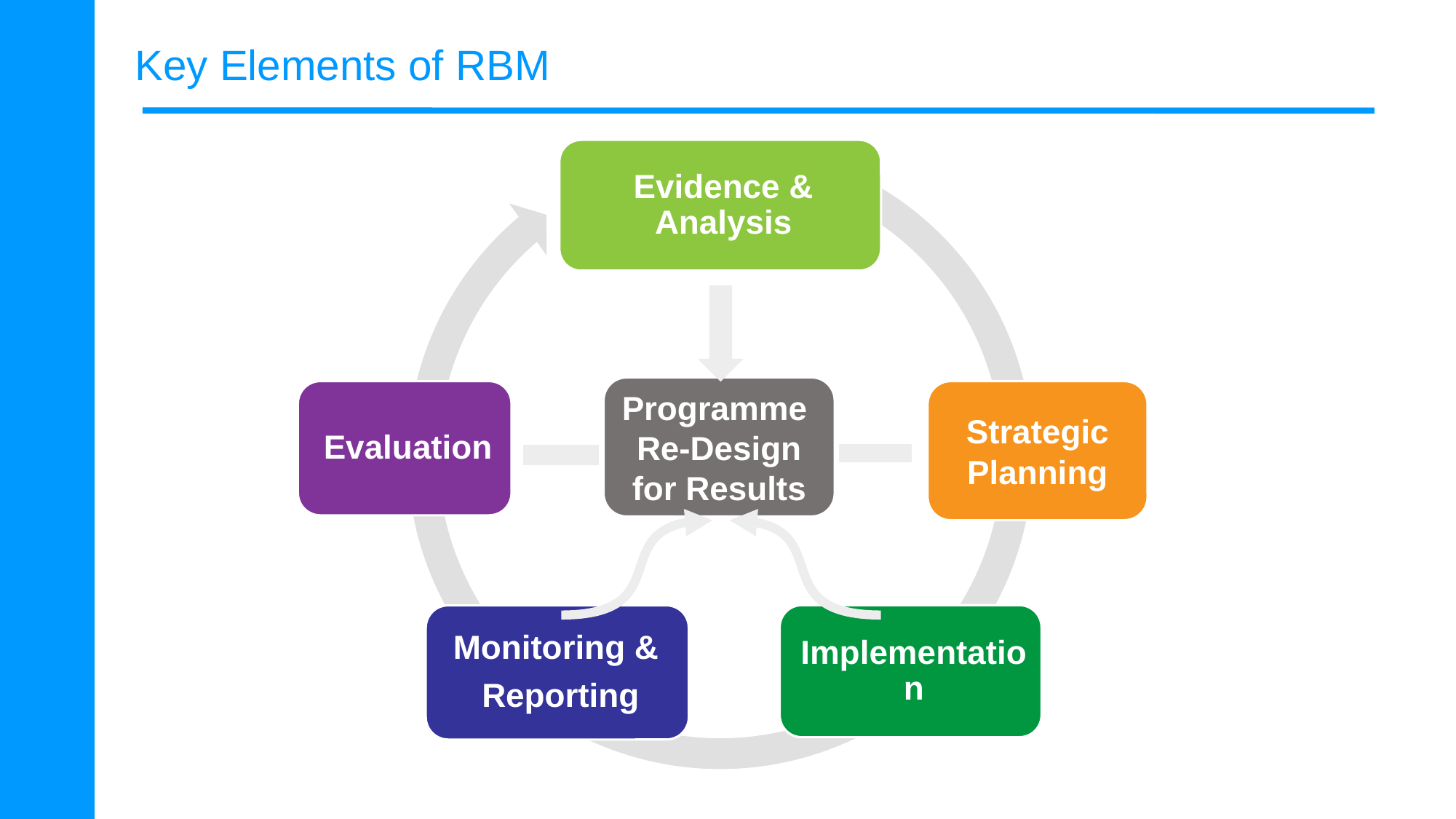

# Key Elements of RBM
Evidence & Analysis
Implementation
Monitoring &
Reporting
Evaluation

Programme
Re-Design for Results
Strategic Planning